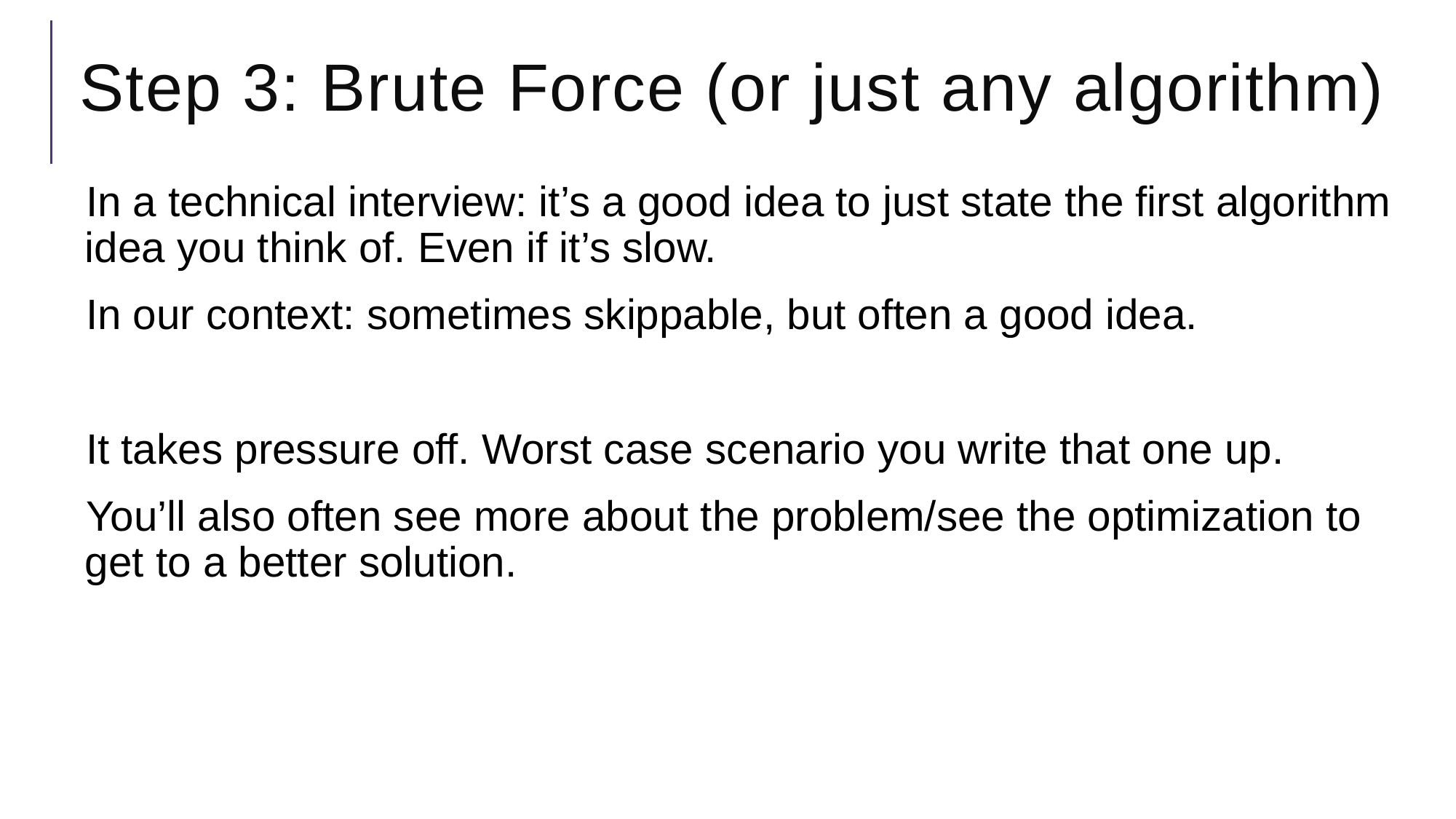

# Step 3: Brute Force (or just any algorithm)
In a technical interview: it’s a good idea to just state the first algorithm idea you think of. Even if it’s slow.
In our context: sometimes skippable, but often a good idea.

It takes pressure off. Worst case scenario you write that one up.
You’ll also often see more about the problem/see the optimization to get to a better solution.